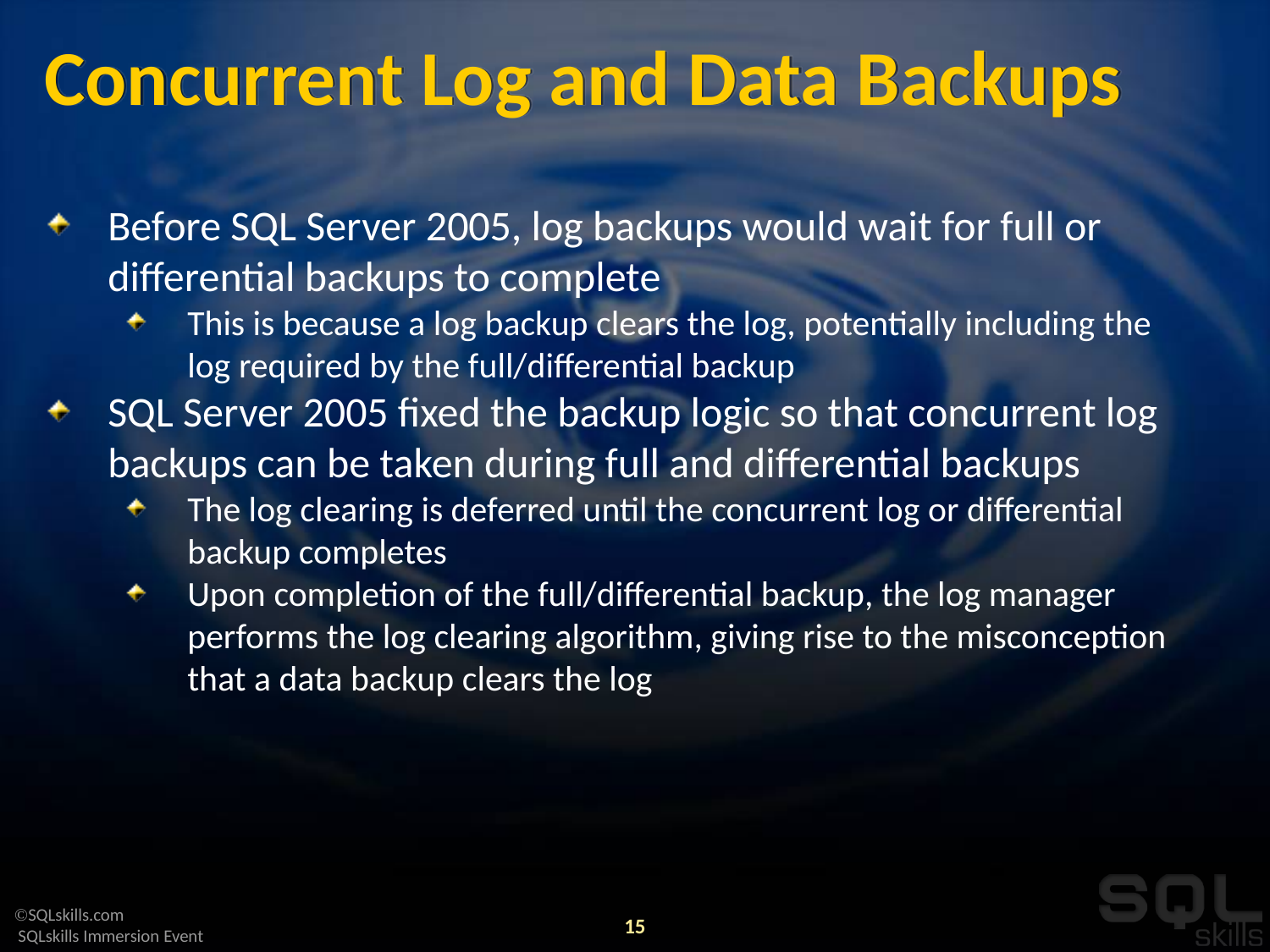

# Concurrent Log and Data Backups
Before SQL Server 2005, log backups would wait for full or differential backups to complete
This is because a log backup clears the log, potentially including the log required by the full/differential backup
SQL Server 2005 fixed the backup logic so that concurrent log backups can be taken during full and differential backups
The log clearing is deferred until the concurrent log or differential backup completes
Upon completion of the full/differential backup, the log manager performs the log clearing algorithm, giving rise to the misconception that a data backup clears the log
15